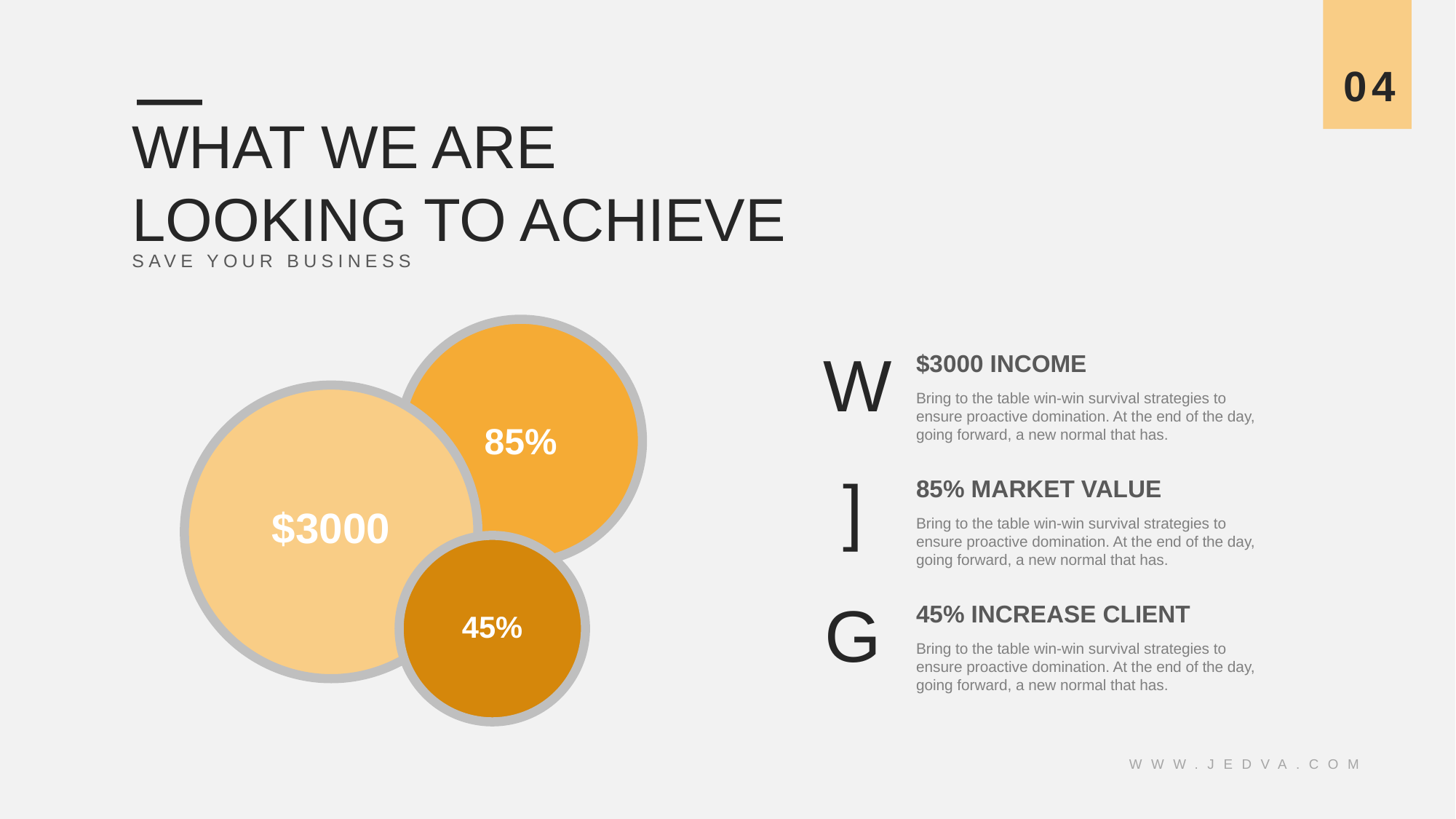

04

WHAT WE ARE
LOOKING TO ACHIEVE
SAVE YOUR BUSINESS

W
$3000 INCOME
Bring to the table win-win survival strategies to ensure proactive domination. At the end of the day, going forward, a new normal that has.

85%
]
85% MARKET VALUE
$3000
Bring to the table win-win survival strategies to ensure proactive domination. At the end of the day, going forward, a new normal that has.

G
45% INCREASE CLIENT
45%
Bring to the table win-win survival strategies to ensure proactive domination. At the end of the day, going forward, a new normal that has.
WWW.JEDVA.COM